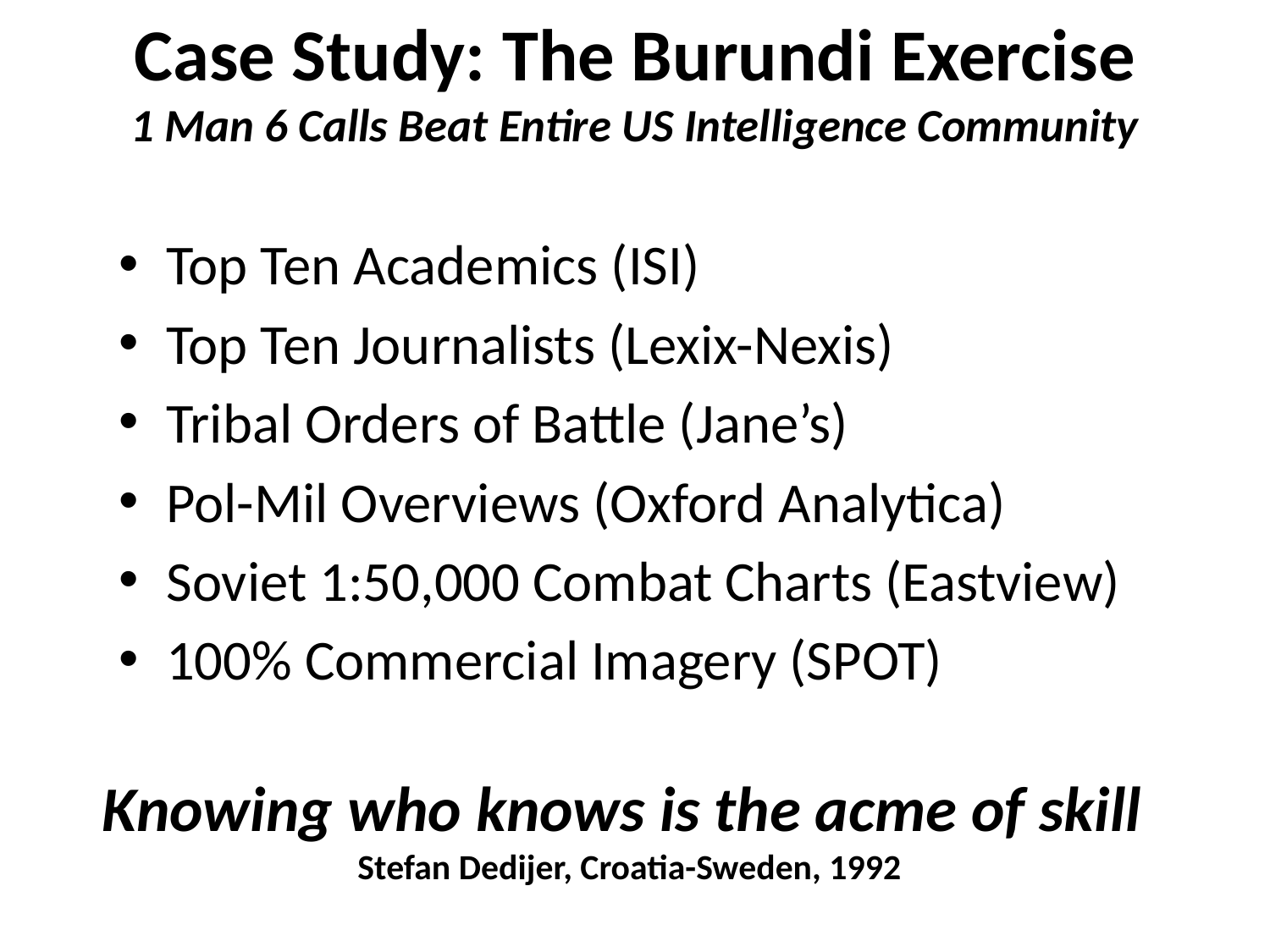

# Case Study: The Burundi Exercise 1 Man 6 Calls Beat Entire US Intelligence Community
Top Ten Academics (ISI)
Top Ten Journalists (Lexix-Nexis)
Tribal Orders of Battle (Jane’s)
Pol-Mil Overviews (Oxford Analytica)
Soviet 1:50,000 Combat Charts (Eastview)
100% Commercial Imagery (SPOT)
Knowing who knows is the acme of skill
Stefan Dedijer, Croatia-Sweden, 1992